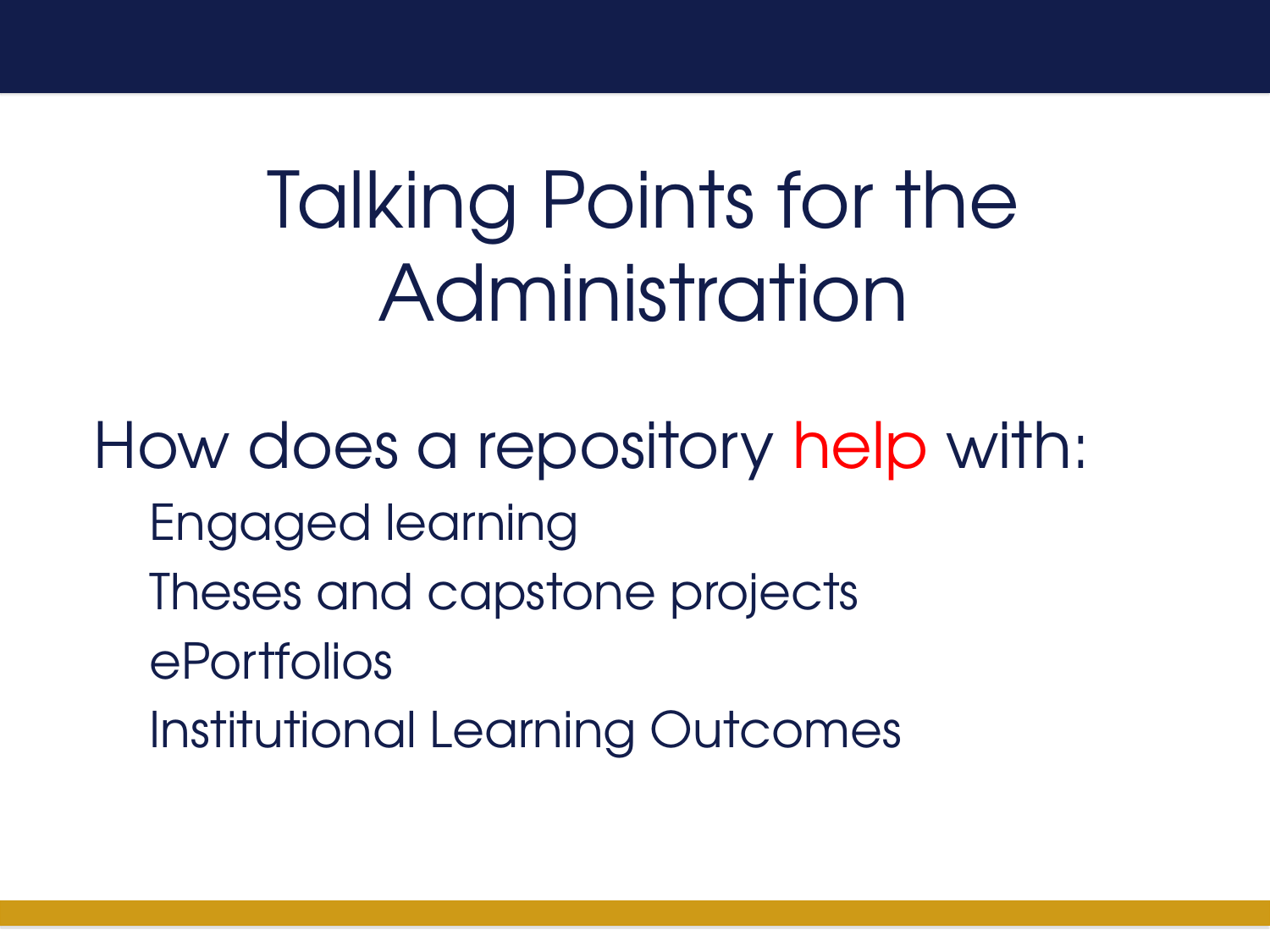

# Talking Points for the Administration
How does a repository help with:
Engaged learning
Theses and capstone projects
ePortfolios
Institutional Learning Outcomes